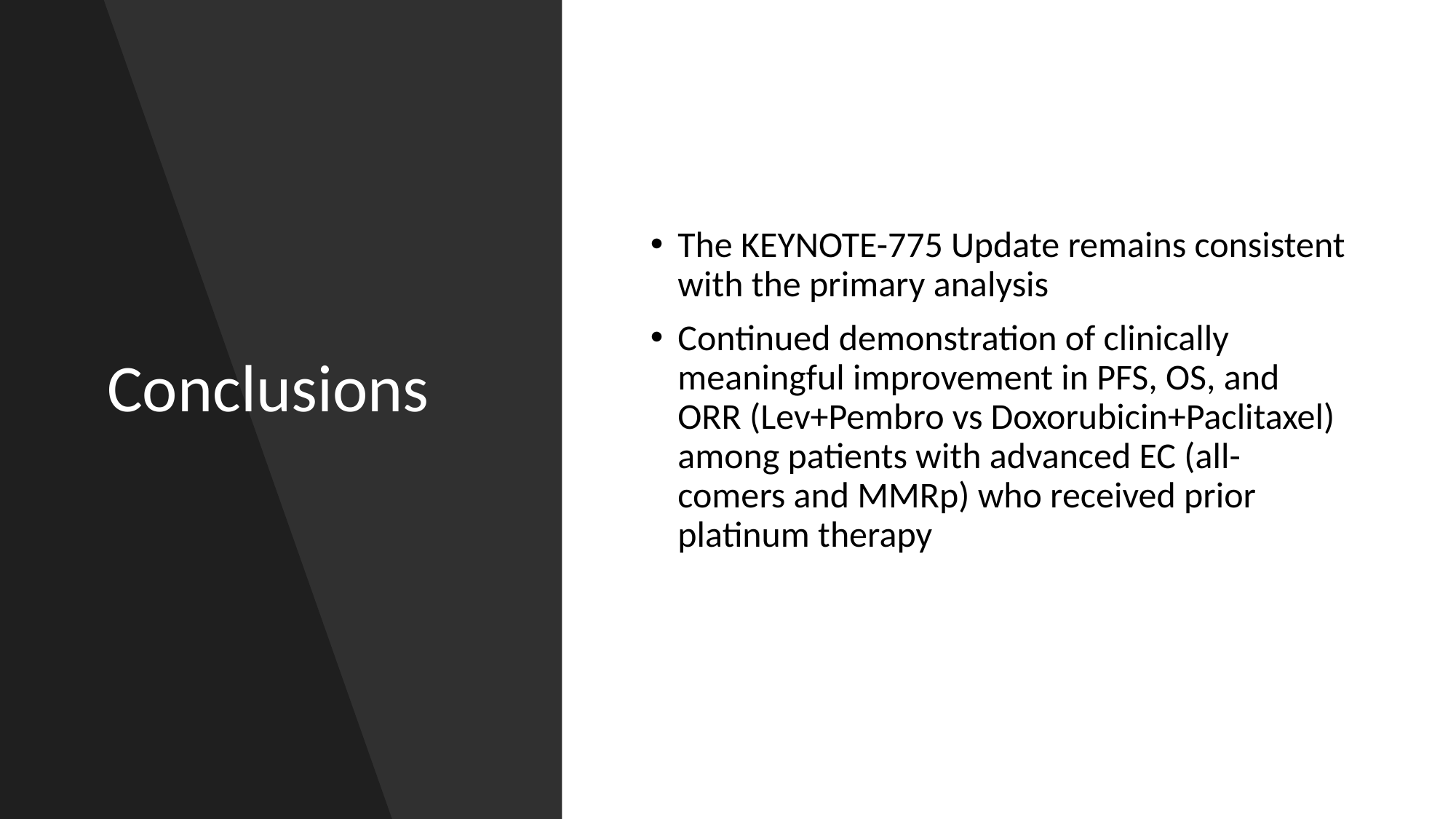

# Conclusions
The KEYNOTE-775 Update remains consistent with the primary analysis
Continued demonstration of clinically meaningful improvement in PFS, OS, and ORR (Lev+Pembro vs Doxorubicin+Paclitaxel) among patients with advanced EC (all-comers and MMRp) who received prior platinum therapy